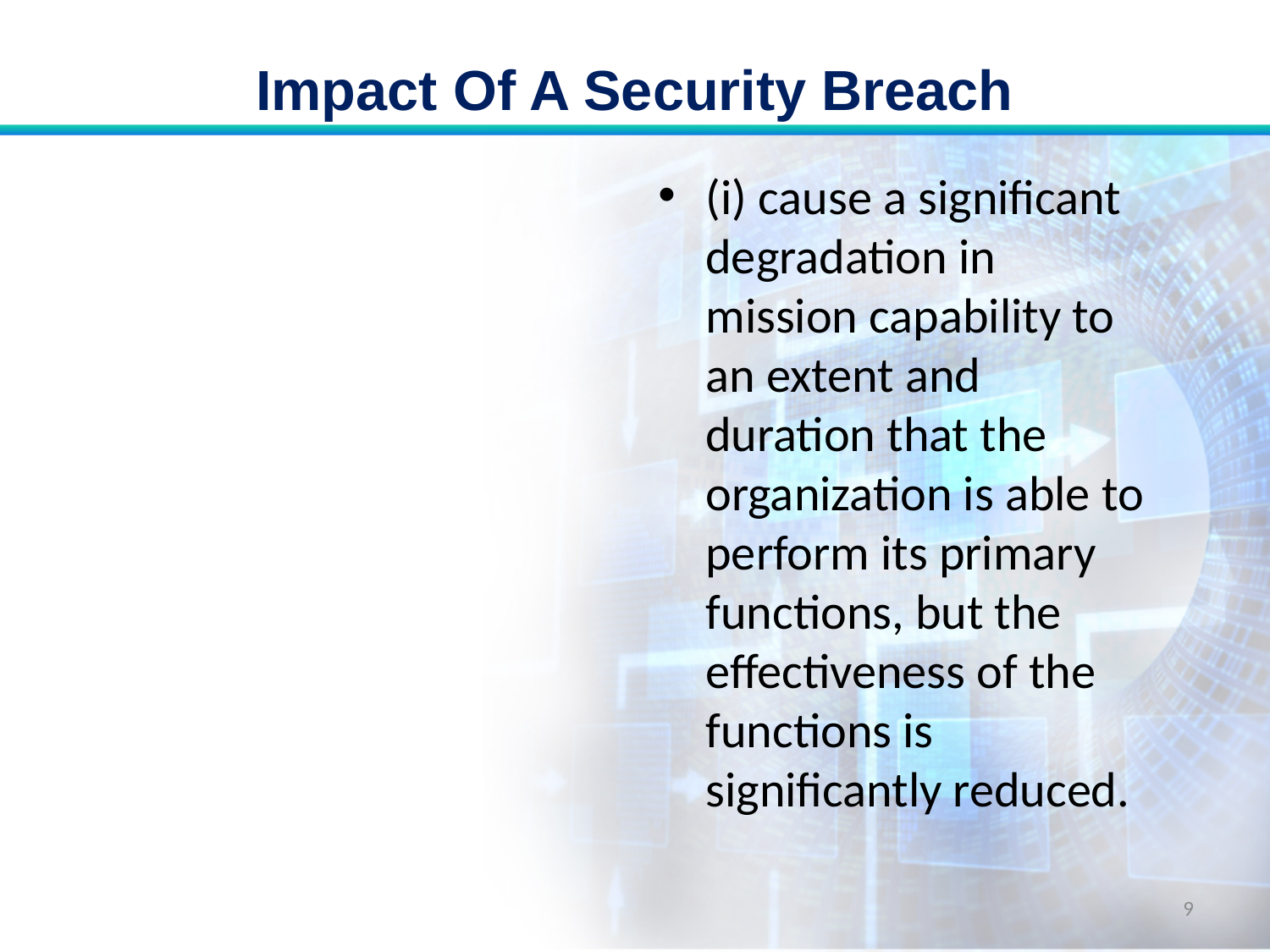

# Impact Of A Security Breach
(i) cause a significant degradation in mission capability to an extent and duration that the organization is able to perform its primary functions, but the effectiveness of the functions is significantly reduced.
9